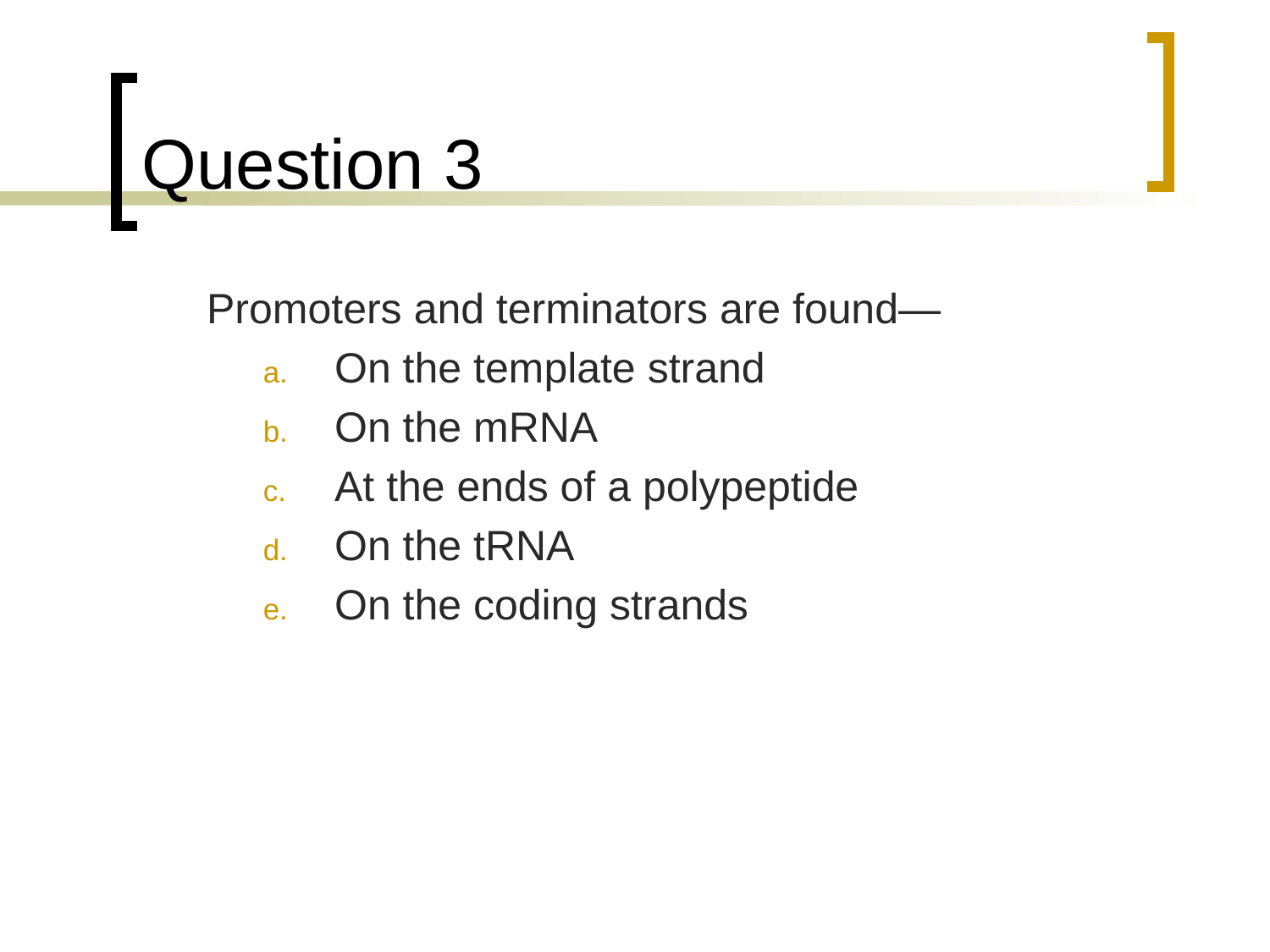

# Question 3
	Promoters and terminators are found—
On the template strand
On the mRNA
At the ends of a polypeptide
On the tRNA
On the coding strands